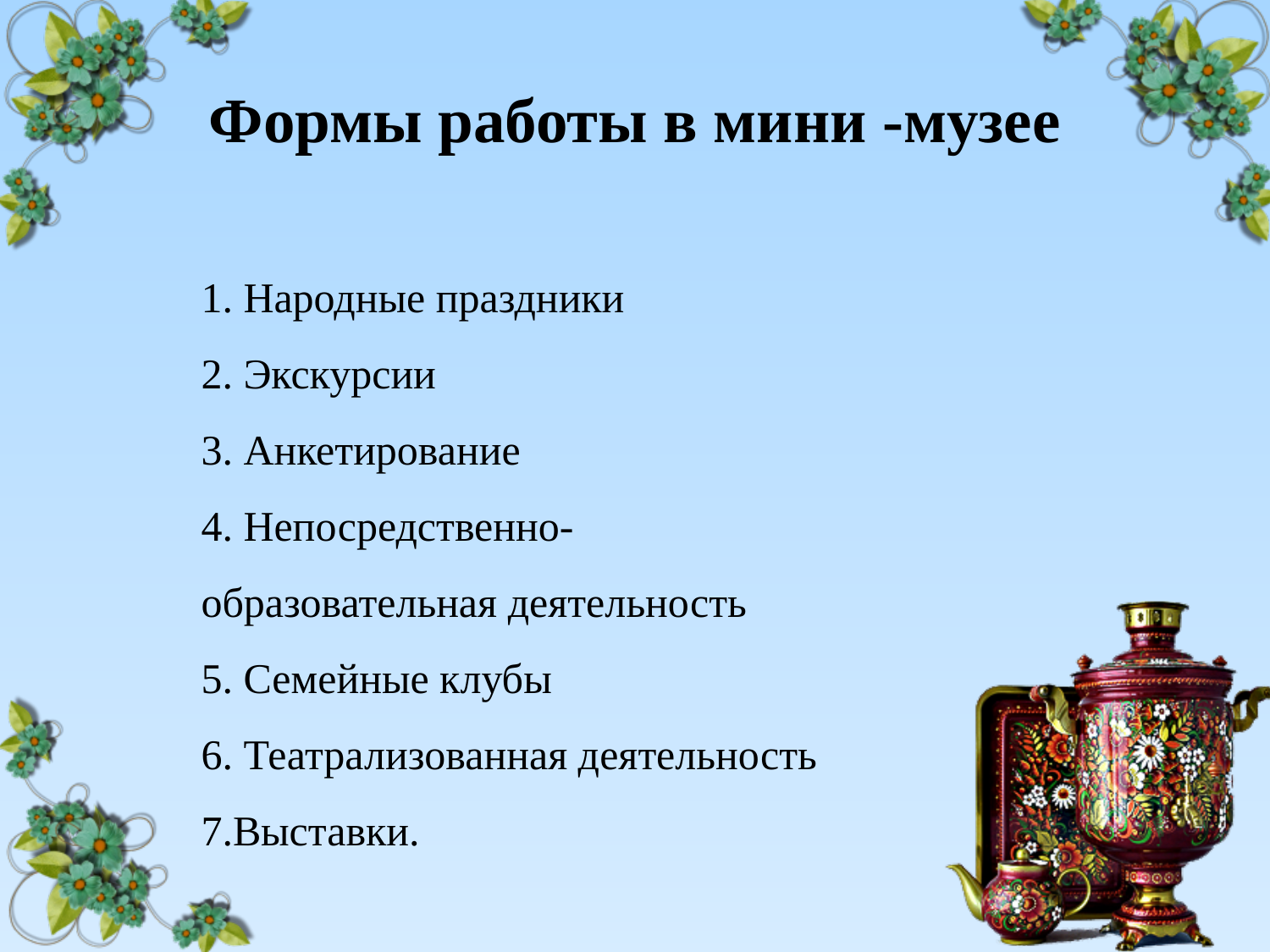

# Формы работы в мини -музее

1. Народные праздники
2. Экскурсии
3. Анкетирование
4. Непосредственно- образовательная деятельность
5. Семейные клубы
6. Театрализованная деятельность
7.Выставки.